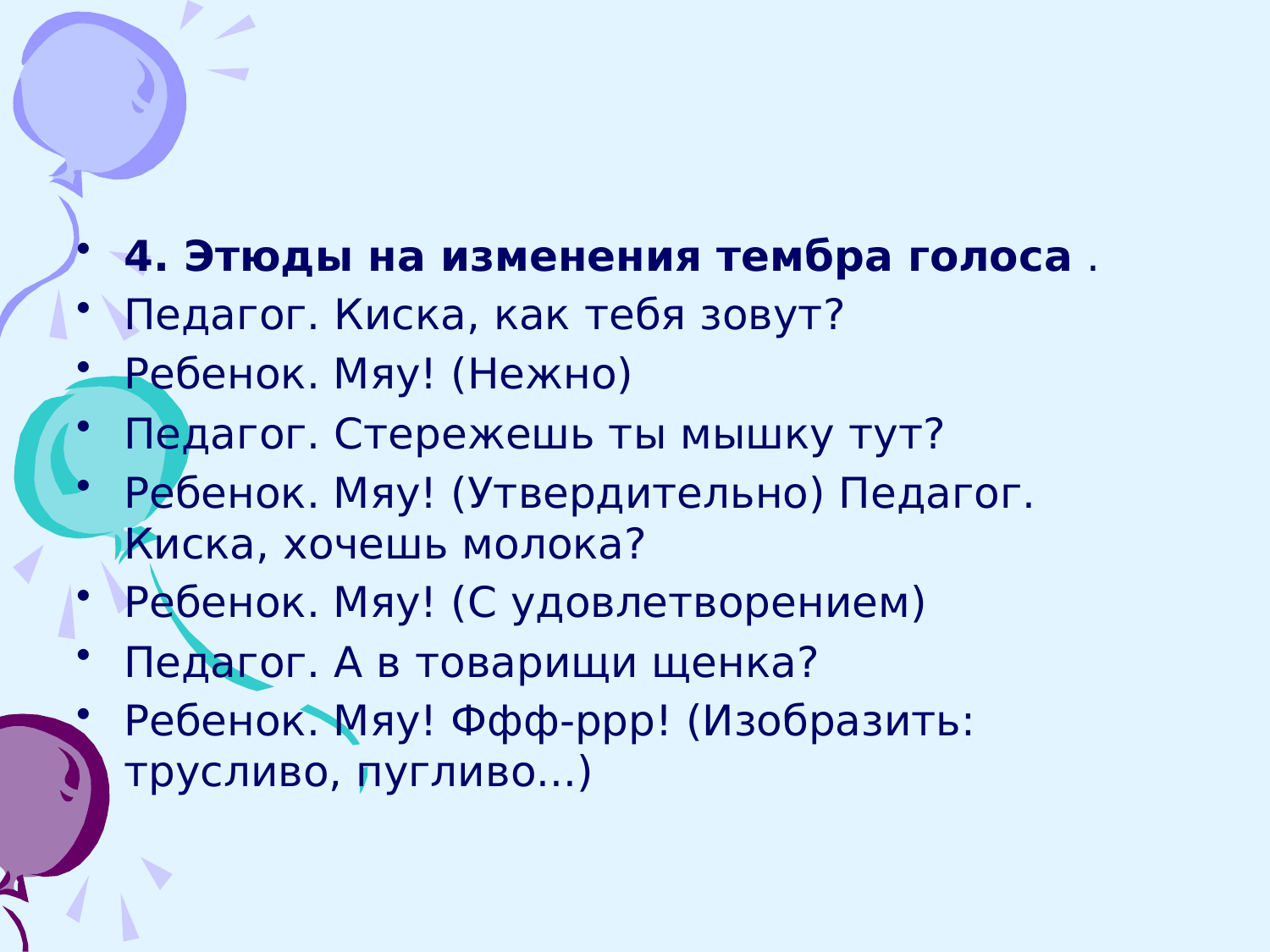

4. Этюды на изменения тембра голоса .
Педагог. Киска, как тебя зовут?
Ребенок. Мяу! (Нежно)
Педагог. Стережешь ты мышку тут?
Ребенок. Мяу! (Утвердительно) Педагог. Киска, хочешь молока?
Ребенок. Мяу! (С удовлетворением)
Педагог. А в товарищи щенка?
Ребенок. Мяу! Ффф-ррр! (Изобразить: трусливо, пугливо...)